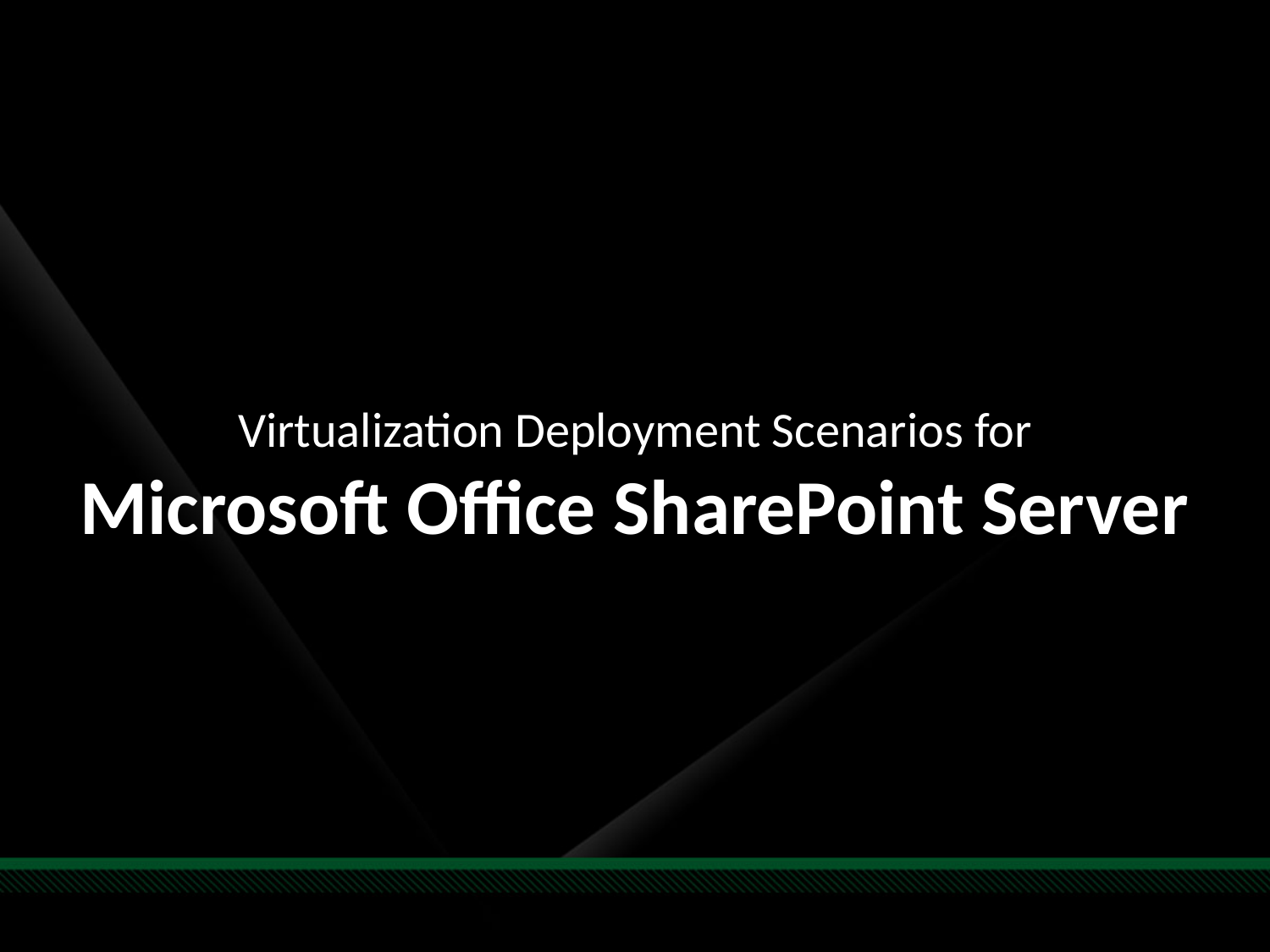

Virtualization Deployment Scenarios for
Microsoft Office SharePoint Server